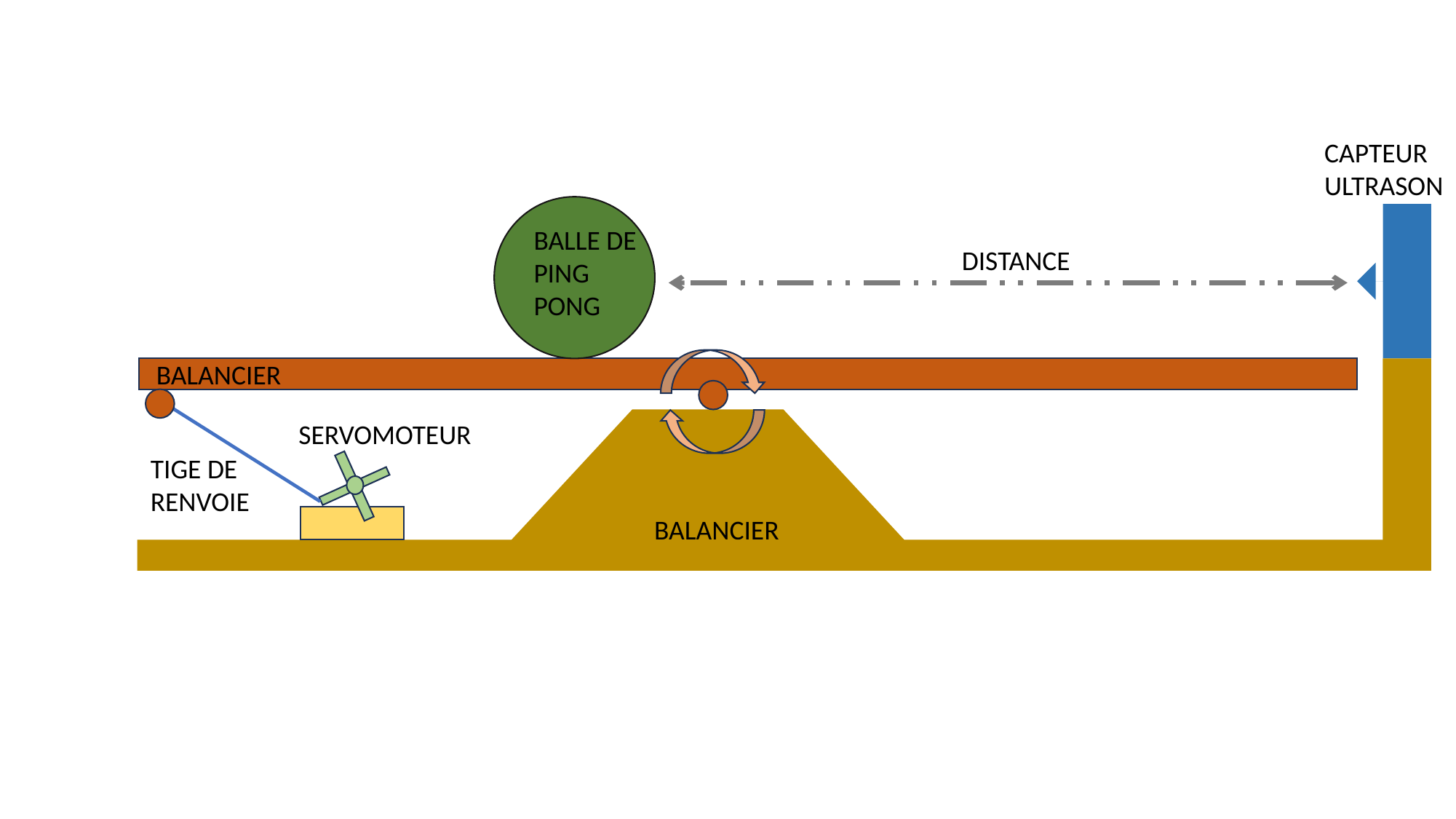

CAPTEUR ULTRASON

BALLE DE PING PONG
DISTANCE

BALANCIER

SERVOMOTEUR
TIGE DE RENVOIE

BALANCIER